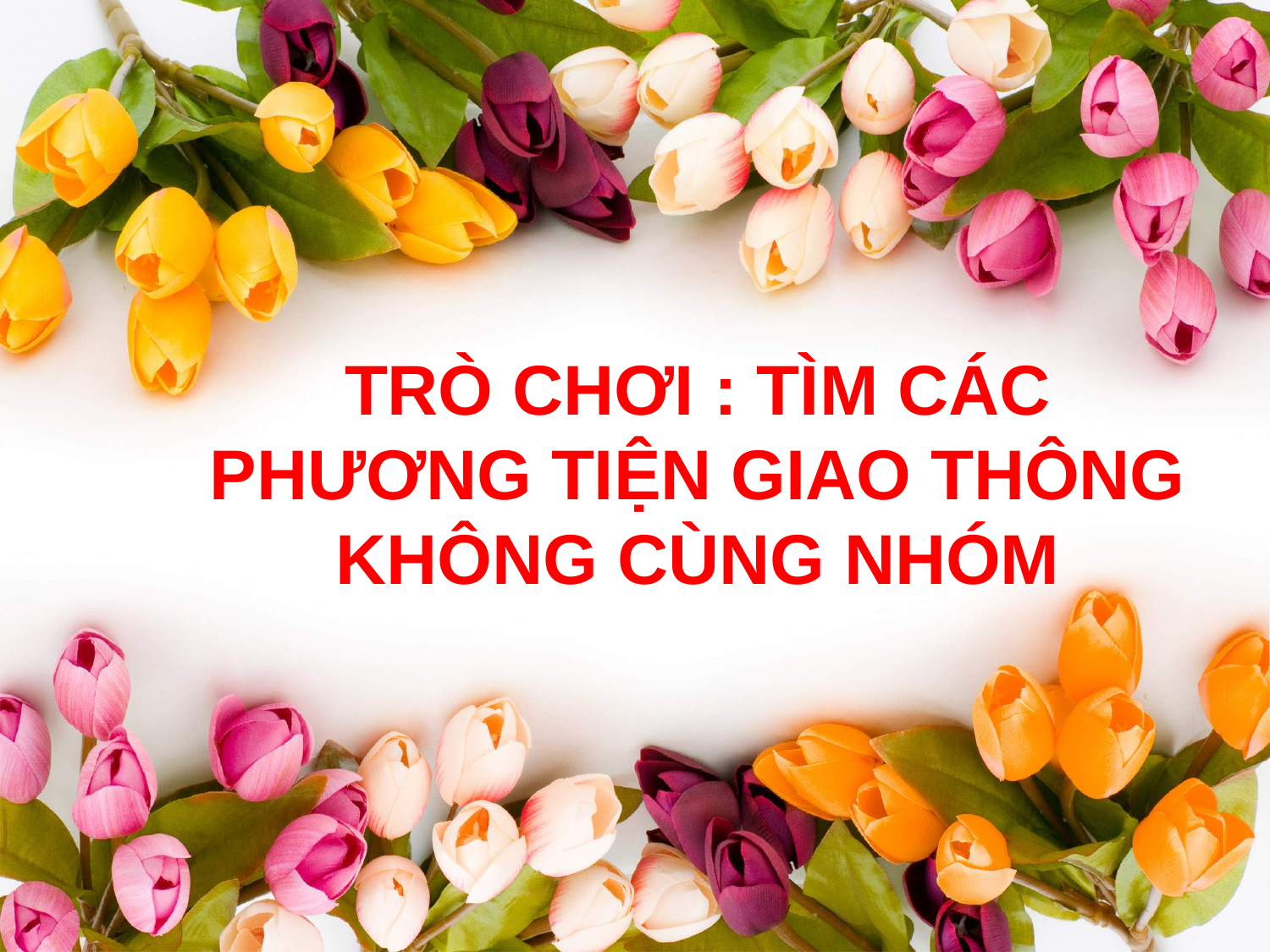

TRÒ CHƠI : TÌM CÁC PHƯƠNG TIỆN GIAO THÔNG KHÔNG CÙNG NHÓM